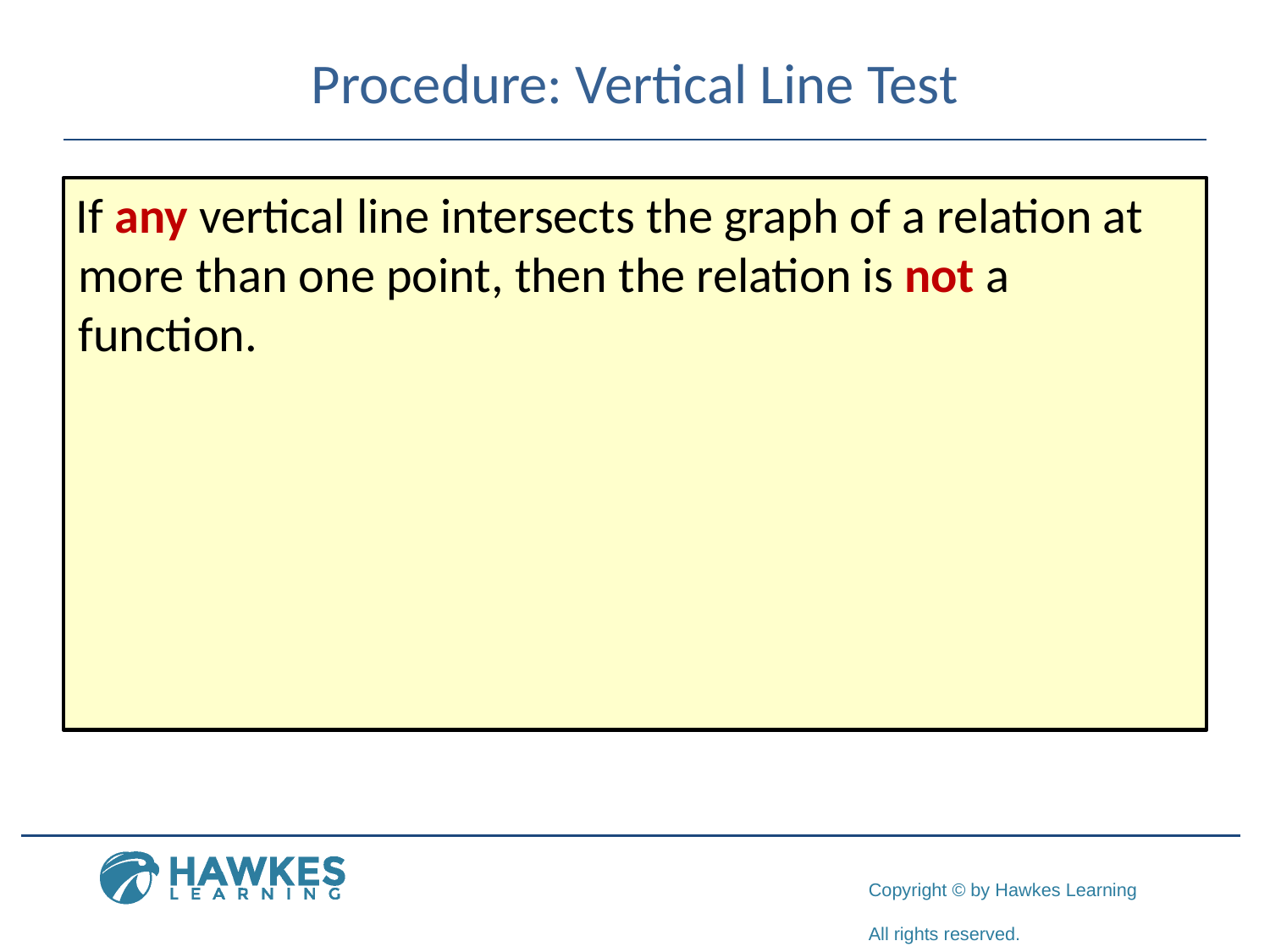

# Procedure: Vertical Line Test
If any vertical line intersects the graph of a relation at more than one point, then the relation is not a function.